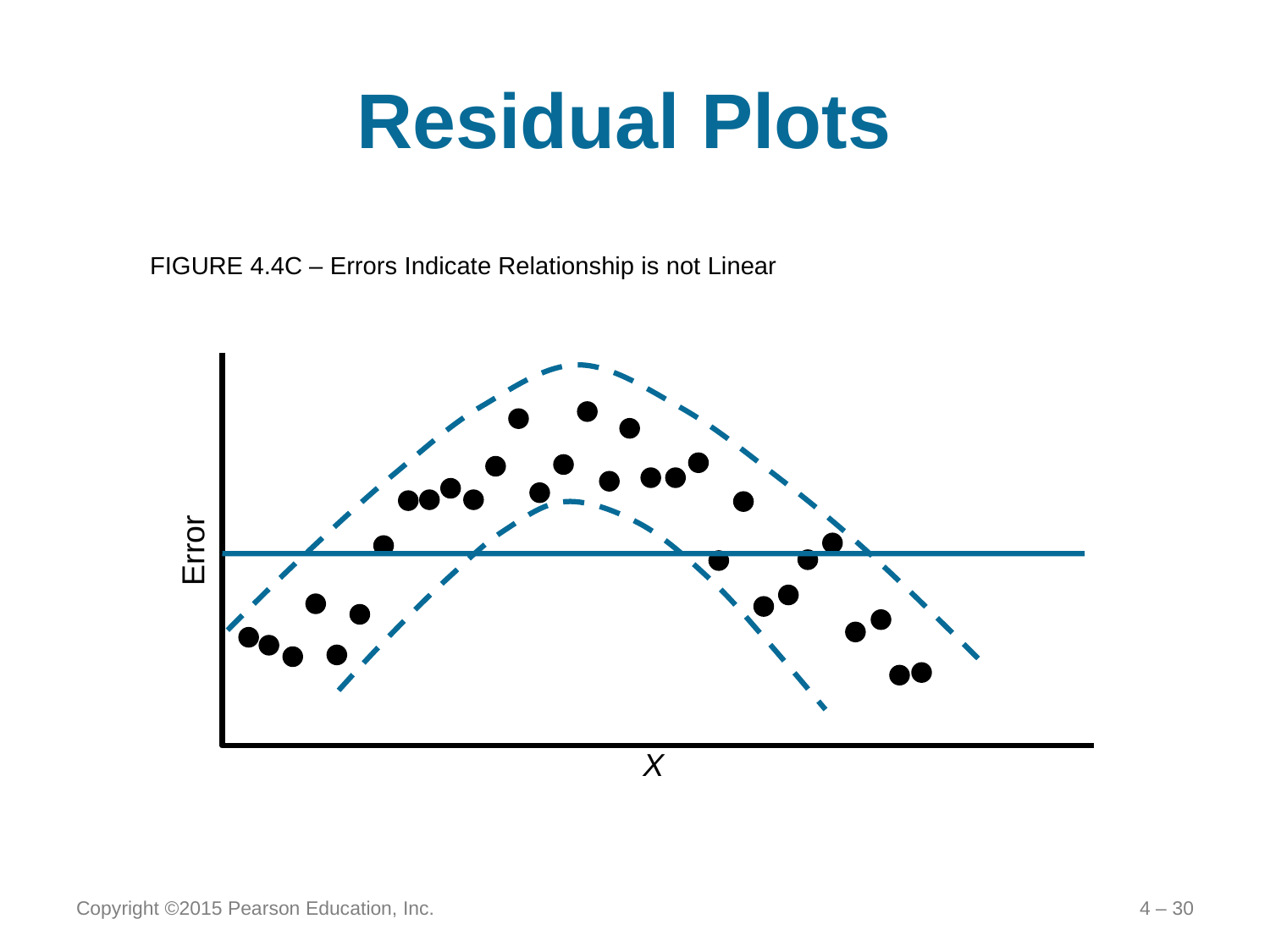

# Residual Plots

FIGURE 4.4C – Errors Indicate Relationship is not Linear

Error
X

Copyright ©2015 Pearson Education, Inc.
4 – 30